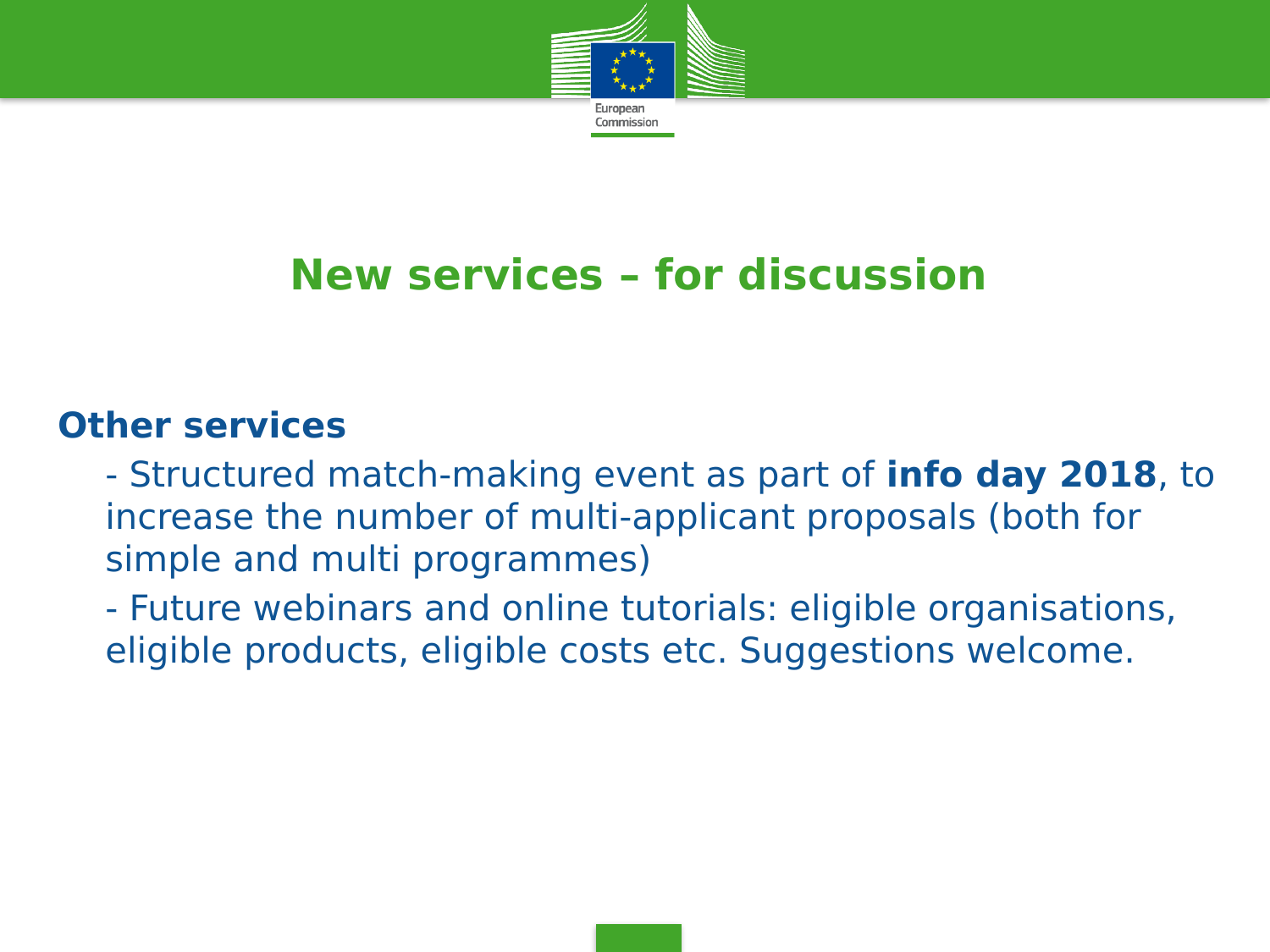

# New services – for discussion
Other services
- Structured match-making event as part of info day 2018, to increase the number of multi-applicant proposals (both for simple and multi programmes)
- Future webinars and online tutorials: eligible organisations, eligible products, eligible costs etc. Suggestions welcome.

36